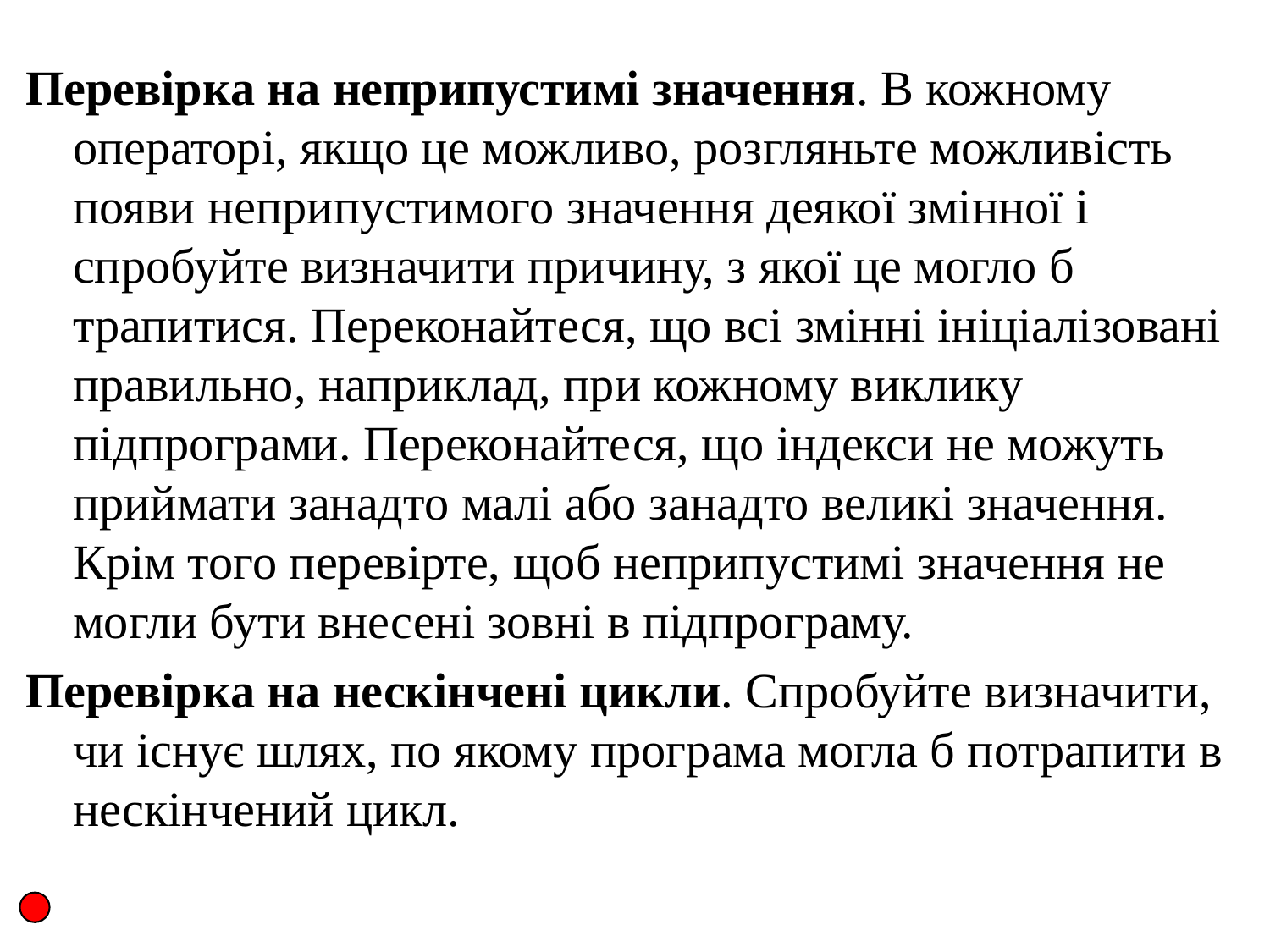

Перевірка на неприпустимі значення. В кожному операторі, якщо це можливо, розгляньте можливість появи неприпустимого значення деякої змінної і спробуйте визначити причину, з якої це могло б трапитися. Переконайтеся, що всі змінні ініціалізовані правильно, наприклад, при кожному виклику підпрограми. Переконайтеся, що індекси не можуть приймати занадто малі або занадто великі значення. Крім того перевірте, щоб неприпустимі значення не могли бути внесені зовні в підпрограму.
Перевірка на нескінчені цикли. Спробуйте визначити, чи існує шлях, по якому програма могла б потрапити в нескінчений цикл.